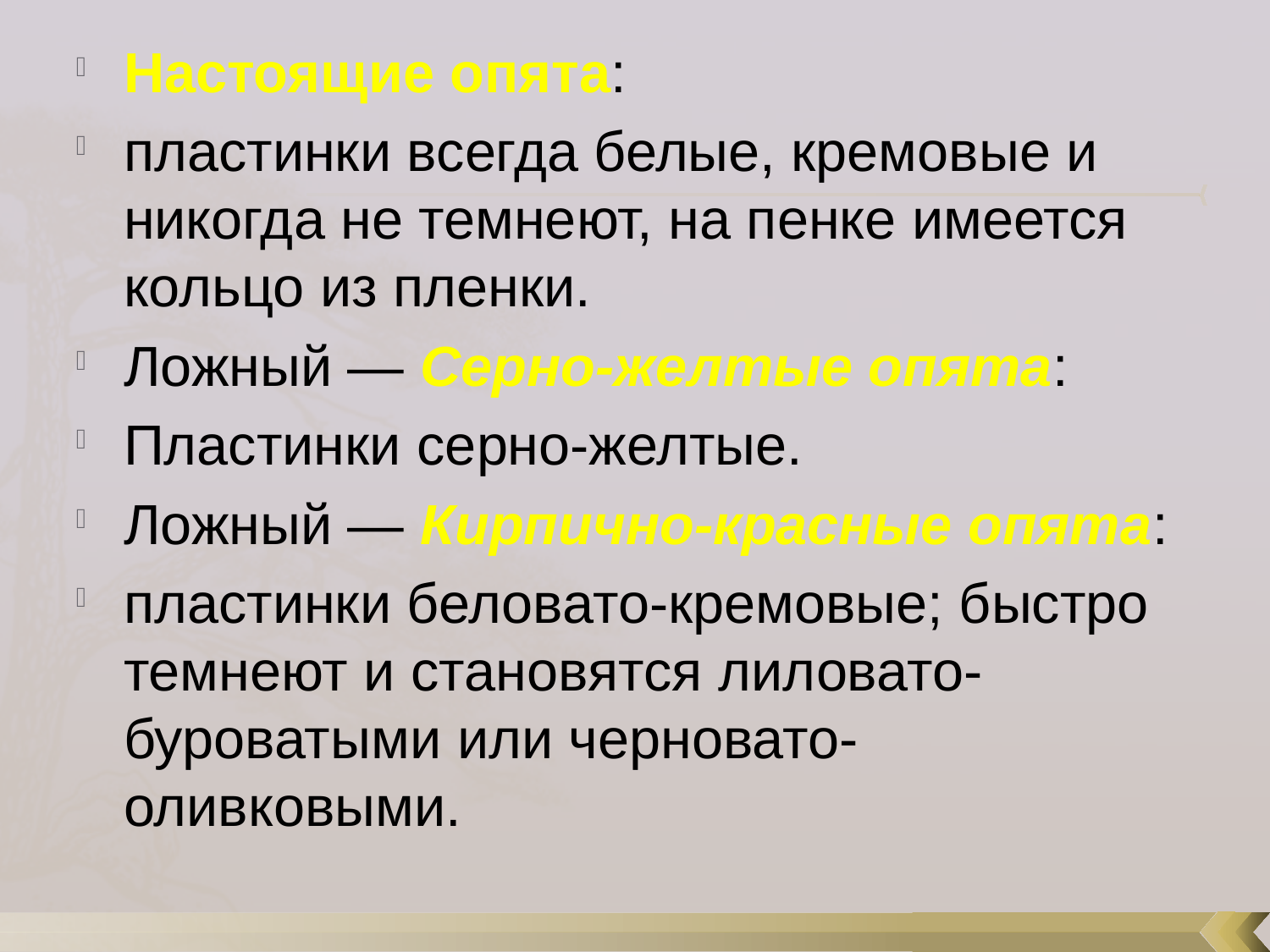

Настоящие опята:
пластинки всегда белые, кремовые и никогда не темнеют, на пенке имеется кольцо из пленки.
Ложный — Серно-желтые опята:
Пластинки серно-желтые.
Ложный — Кирпично-красные опята:
пластинки беловато-кремовые; быстро темнеют и становятся лиловато-буроватыми или черновато-оливковыми.

#